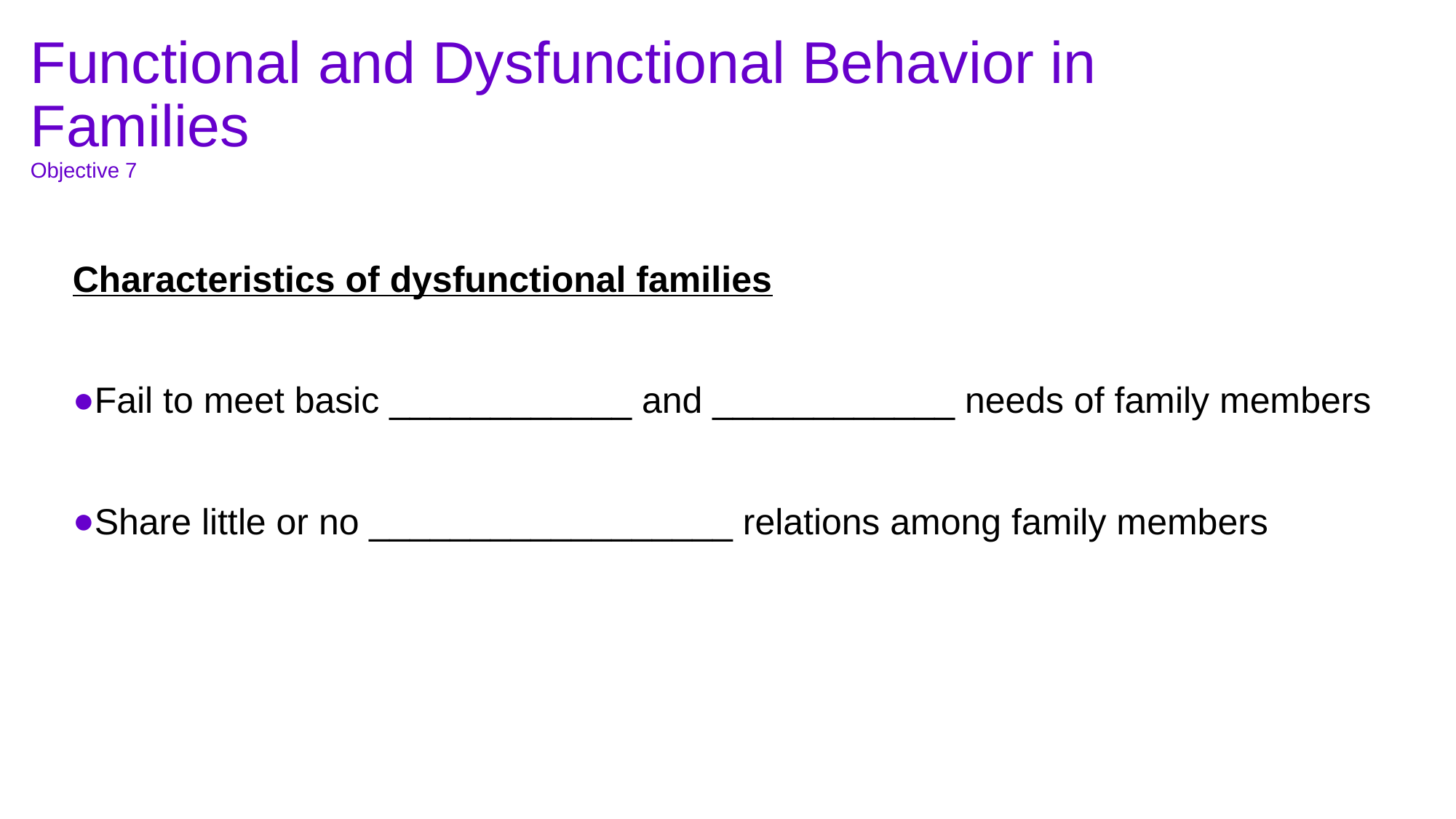

# Functional and Dysfunctional Behavior in Families Objective 7
Characteristics of dysfunctional families

Fail to meet basic ____________ and ____________ needs of family members

Share little or no __________________ relations among family members